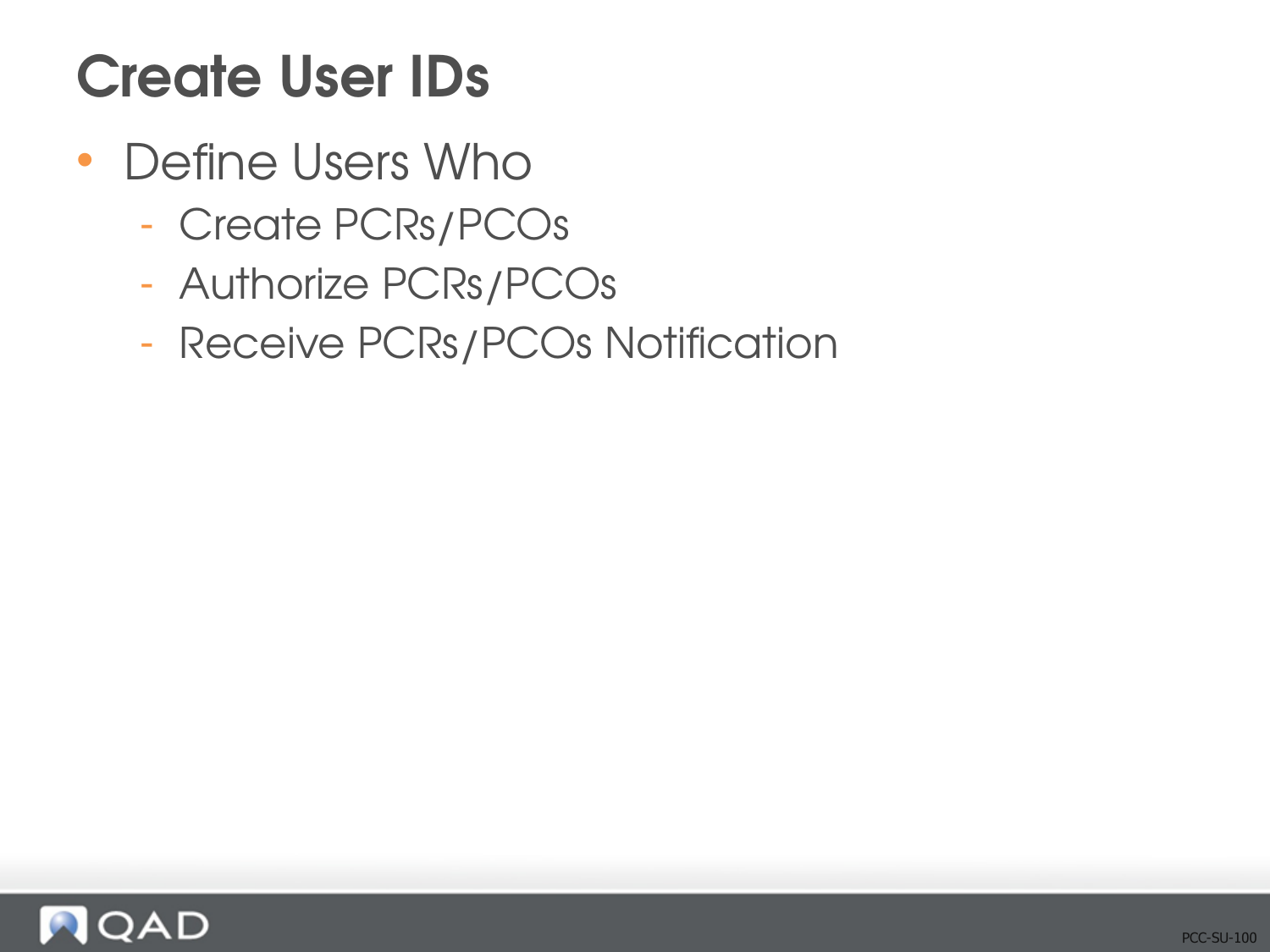

# Create User IDs
Define Users Who
Create PCRs/PCOs
Authorize PCRs/PCOs
Receive PCRs/PCOs Notification

PCC-SU-100